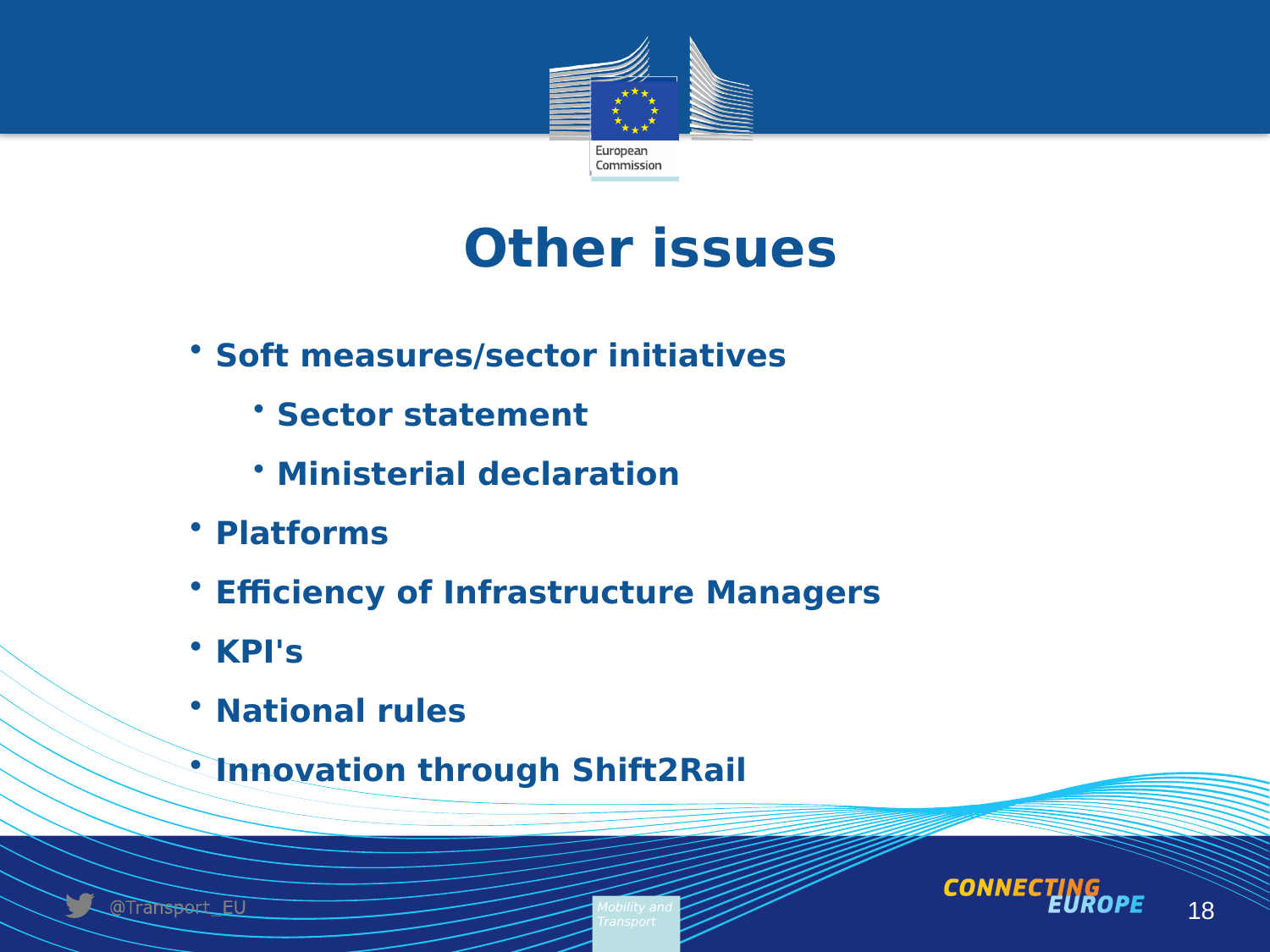

# Other issues

Soft measures/sector initiatives
Sector statement
Ministerial declaration
Platforms
Efficiency of Infrastructure Managers
KPI's
National rules
Innovation through Shift2Rail